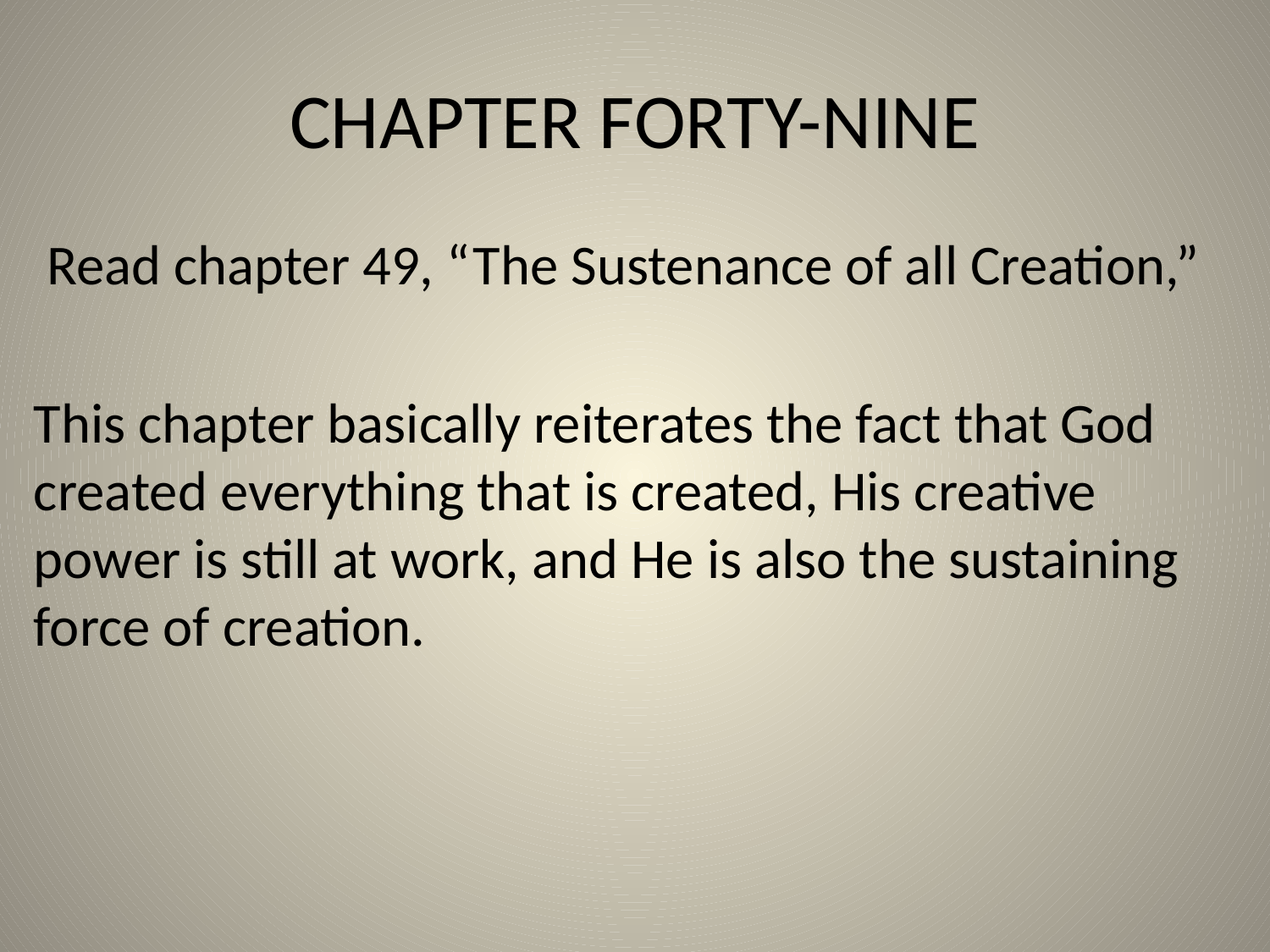

# CHAPTER FORTY-NINE
Read chapter 49, “The Sustenance of all Creation,”

This chapter basically reiterates the fact that God created everything that is created, His creative power is still at work, and He is also the sustaining force of creation.